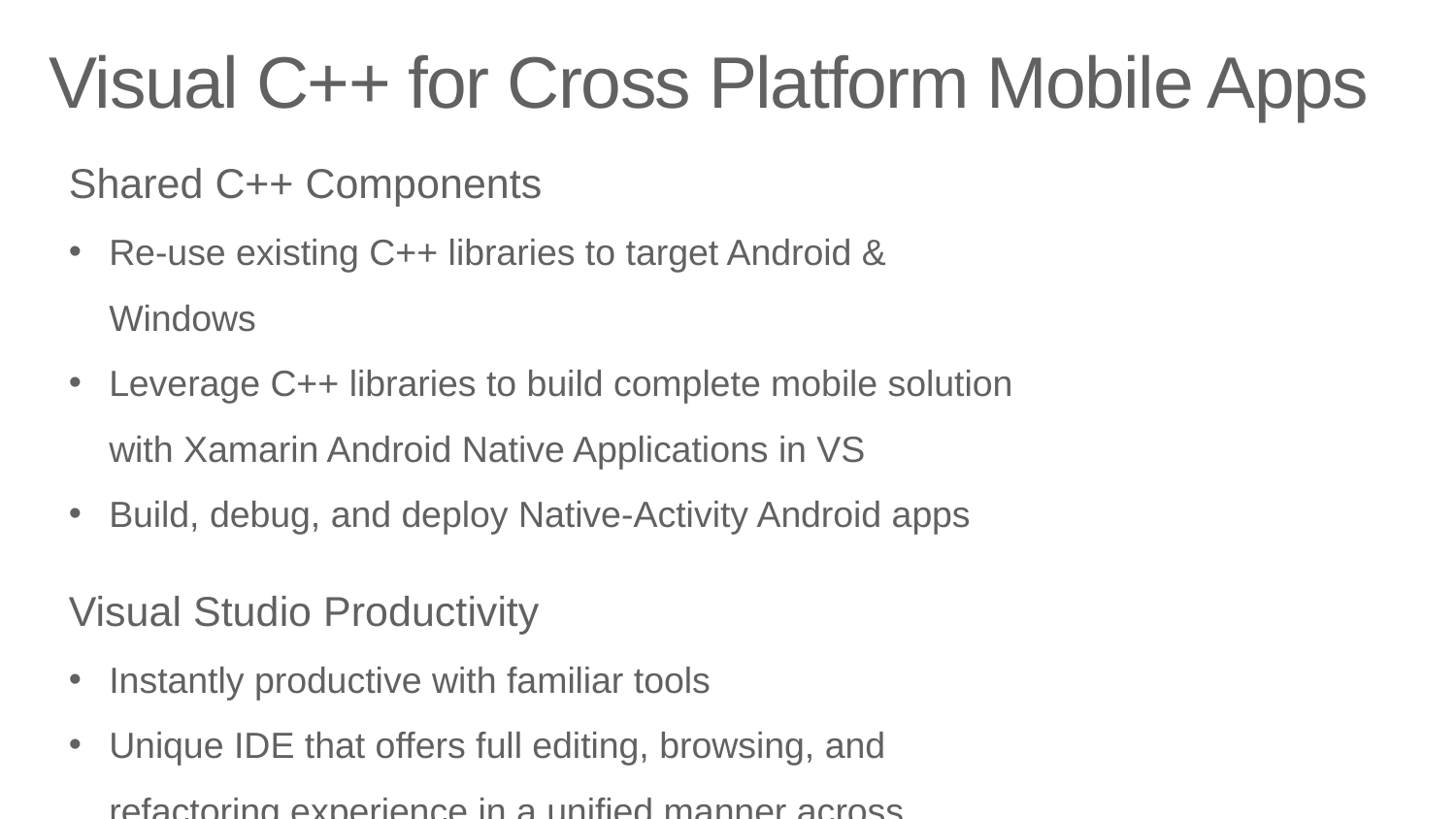

# Visual C++ for Cross Platform Mobile Apps
Shared C++ Components
Re-use existing C++ libraries to target Android & Windows
Leverage C++ libraries to build complete mobile solution with Xamarin Android Native Applications in VS
Build, debug, and deploy Native-Activity Android apps

Visual Studio Productivity
Instantly productive with familiar tools
Unique IDE that offers full editing, browsing, and refactoring experience in a unified manner across “shared code”